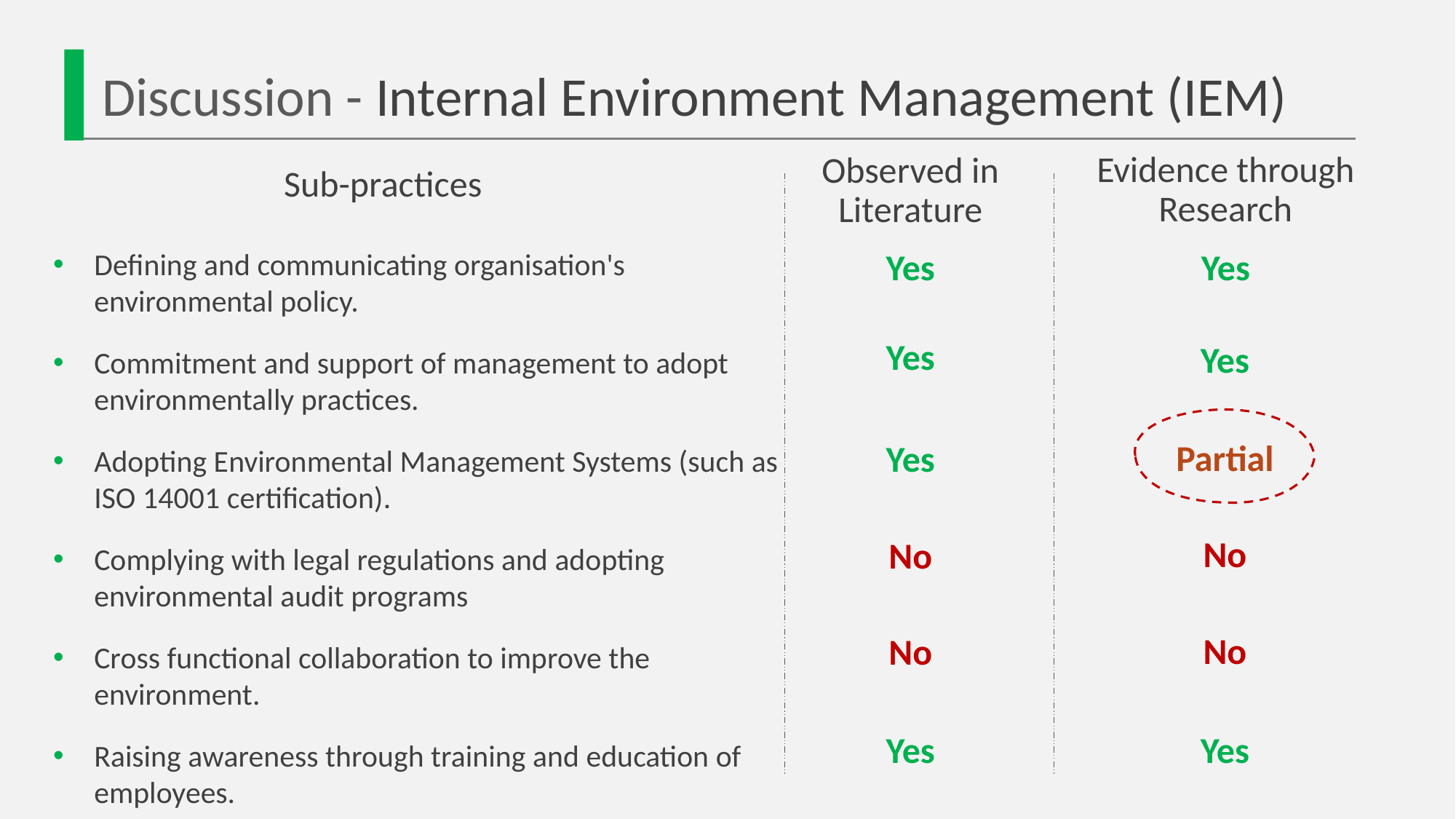

Discussion - Internal Environment Management (IEM)

Sub-practices
Observed in Literature
Evidence through Research
Yes
Yes
Defining and communicating organisation's environmental policy.

Commitment and support of management to adopt environmentally practices.

Adopting Environmental Management Systems (such as ISO 14001 certification).

Complying with legal regulations and adopting environmental audit programs

Cross functional collaboration to improve the environment.

Raising awareness through training and education of employees.
Yes
Yes

Partial
Yes
No
No
No
No
Yes
Yes